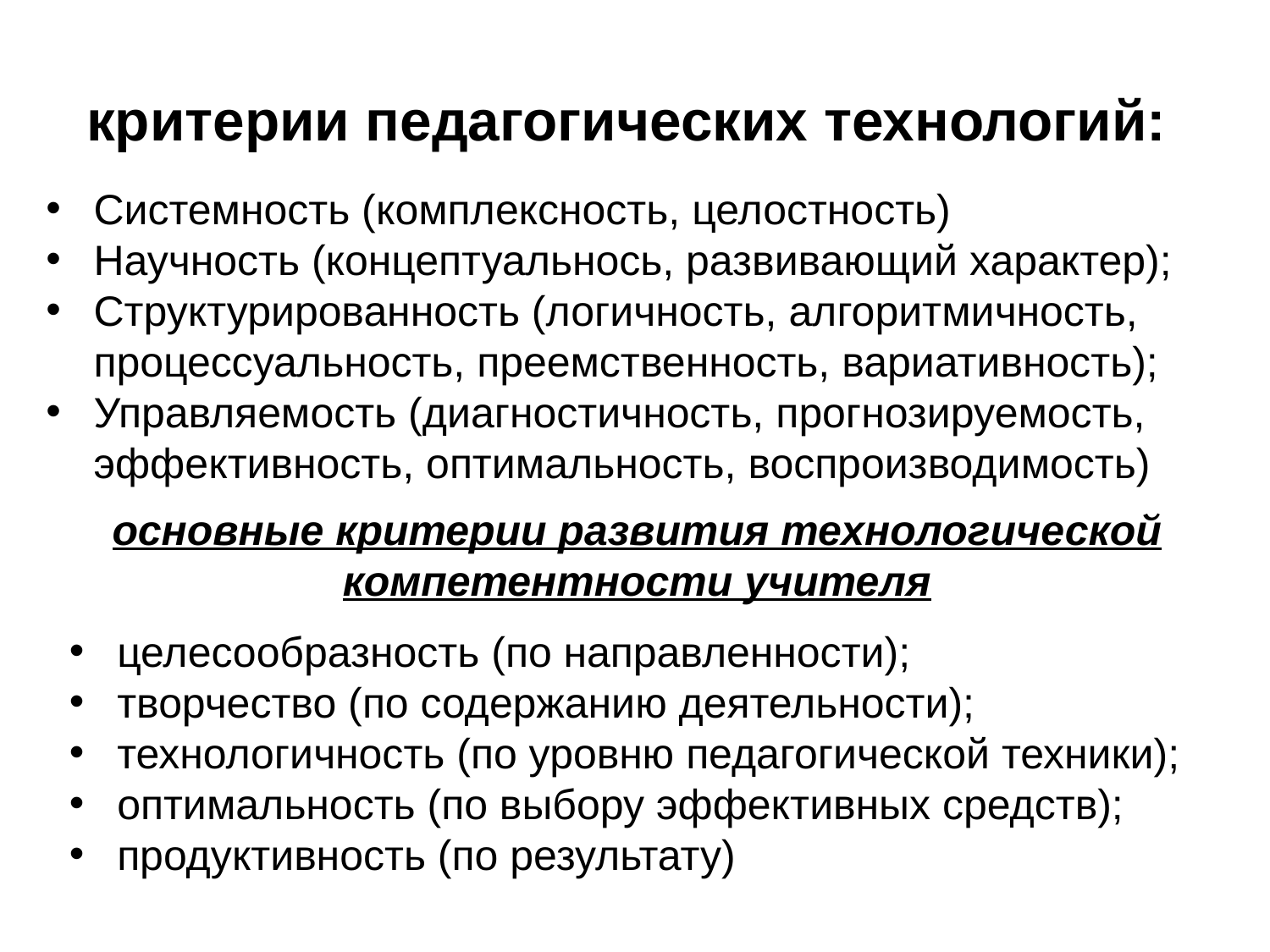

# критерии педагогических технологий:
Системность (комплексность, целостность)
Научность (концептуальнось, развивающий характер);
Структурированность (логичность, алгоритмичность, процессуальность, преемственность, вариативность);
Управляемость (диагностичность, прогнозируемость, эффективность, оптимальность, воспроизводимость)
основные критерии развития технологической компетентности учителя
целесообразность (по направленности);
творчество (по содержанию деятельности);
технологичность (по уровню педагогической техники);
оптимальность (по выбору эффективных средств);
продуктивность (по результату)